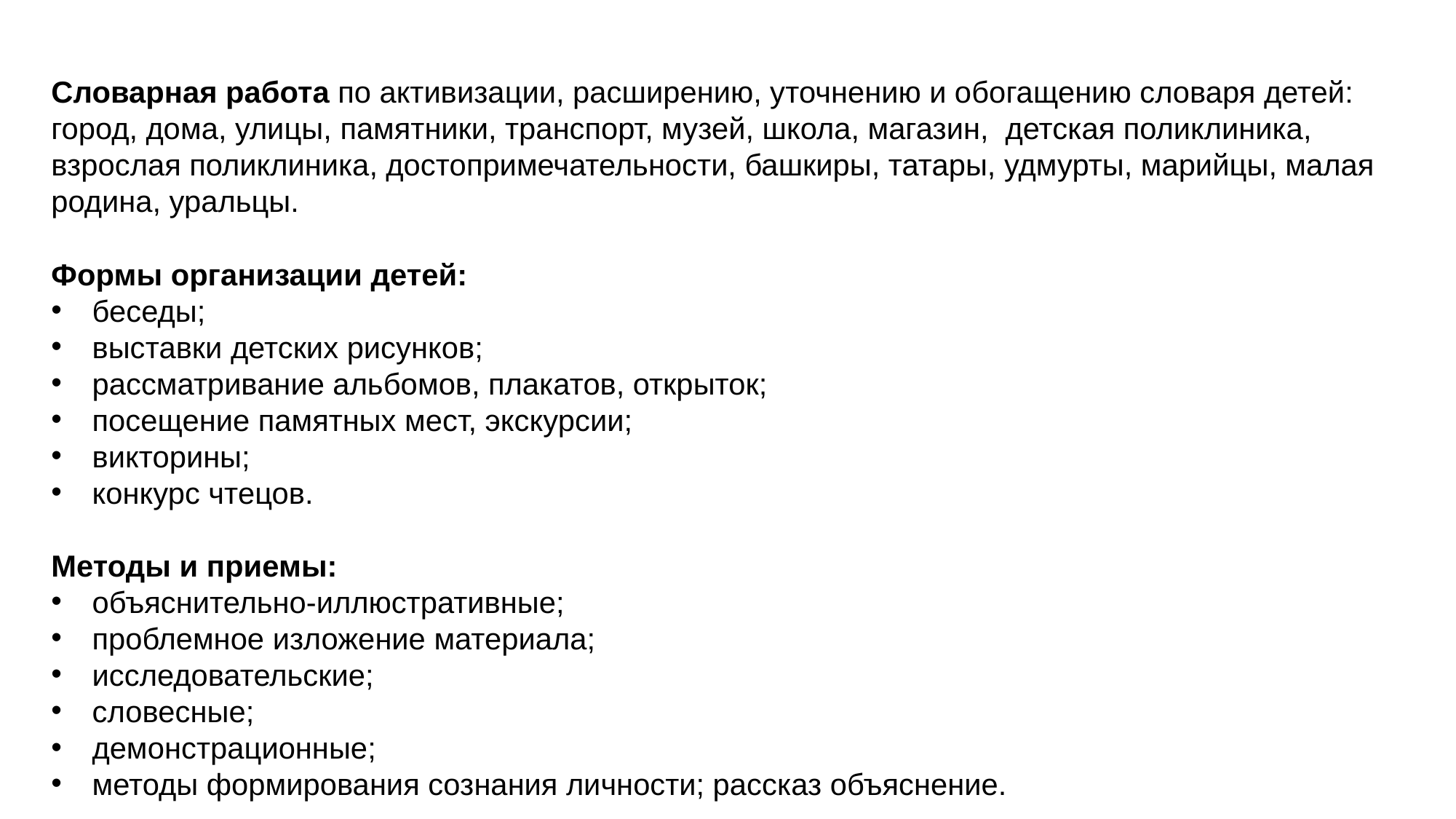

Словарная работа по активизации, расширению, уточнению и обогащению словаря детей: город, дома, улицы, памятники, транспорт, музей, школа, магазин,  детская поликлиника, взрослая поликлиника, достопримечательности, башкиры, татары, удмурты, марийцы, малая родина, уральцы.

Формы организации детей:
беседы;
выставки детских рисунков;
рассматривание альбомов, плакатов, открыток;
посещение памятных мест, экскурсии;
викторины;
конкурс чтецов.

Методы и приемы:
объяснительно-иллюстративные;
проблемное изложение материала;
исследовательские;
словесные;
демонстрационные;
методы формирования сознания личности; рассказ объяснение.